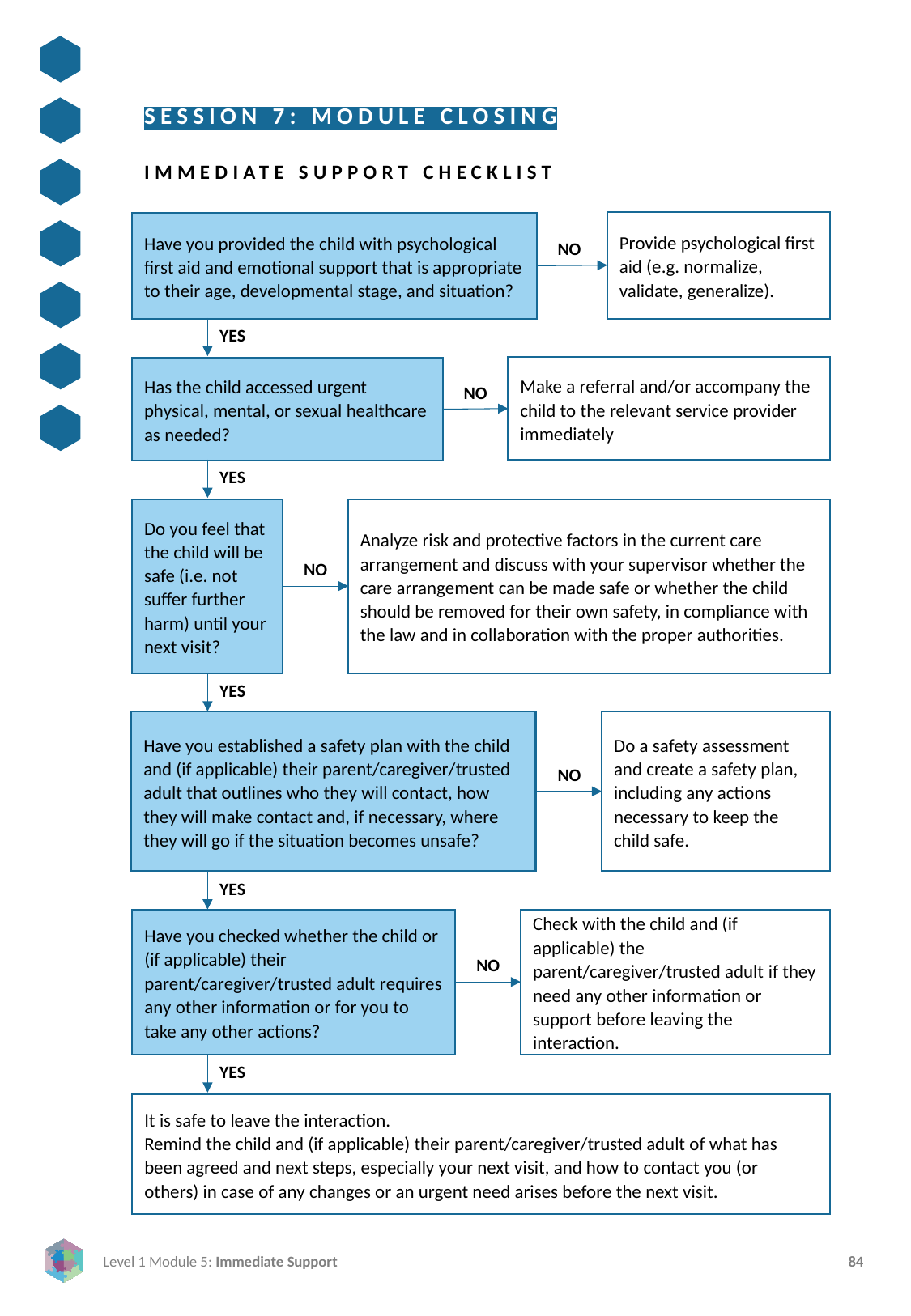

SESSION 7: MODULE CLOSING

IMMEDIATE SUPPORT CHECKLIST

Provide psychological first aid (e.g. normalize, validate, generalize).
Have you provided the child with psychological first aid and emotional support that is appropriate to their age, developmental stage, and situation?

NO

YES

Make a referral and/or accompany the child to the relevant service provider immediately
Has the child accessed urgent physical, mental, or sexual healthcare as needed?
NO

YES
Do you feel that the child will be safe (i.e. not suffer further harm) until your next visit?
Analyze risk and protective factors in the current care arrangement and discuss with your supervisor whether the care arrangement can be made safe or whether the child should be removed for their own safety, in compliance with the law and in collaboration with the proper authorities.
NO
YES
Have you established a safety plan with the child and (if applicable) their parent/caregiver/trusted adult that outlines who they will contact, how they will make contact and, if necessary, where they will go if the situation becomes unsafe?
Do a safety assessment and create a safety plan, including any actions necessary to keep the child safe.
NO
YES
Have you checked whether the child or (if applicable) their parent/caregiver/trusted adult requires any other information or for you to take any other actions?
Check with the child and (if applicable) the parent/caregiver/trusted adult if they need any other information or support before leaving the interaction.
NO
YES
It is safe to leave the interaction.
Remind the child and (if applicable) their parent/caregiver/trusted adult of what has been agreed and next steps, especially your next visit, and how to contact you (or others) in case of any changes or an urgent need arises before the next visit.